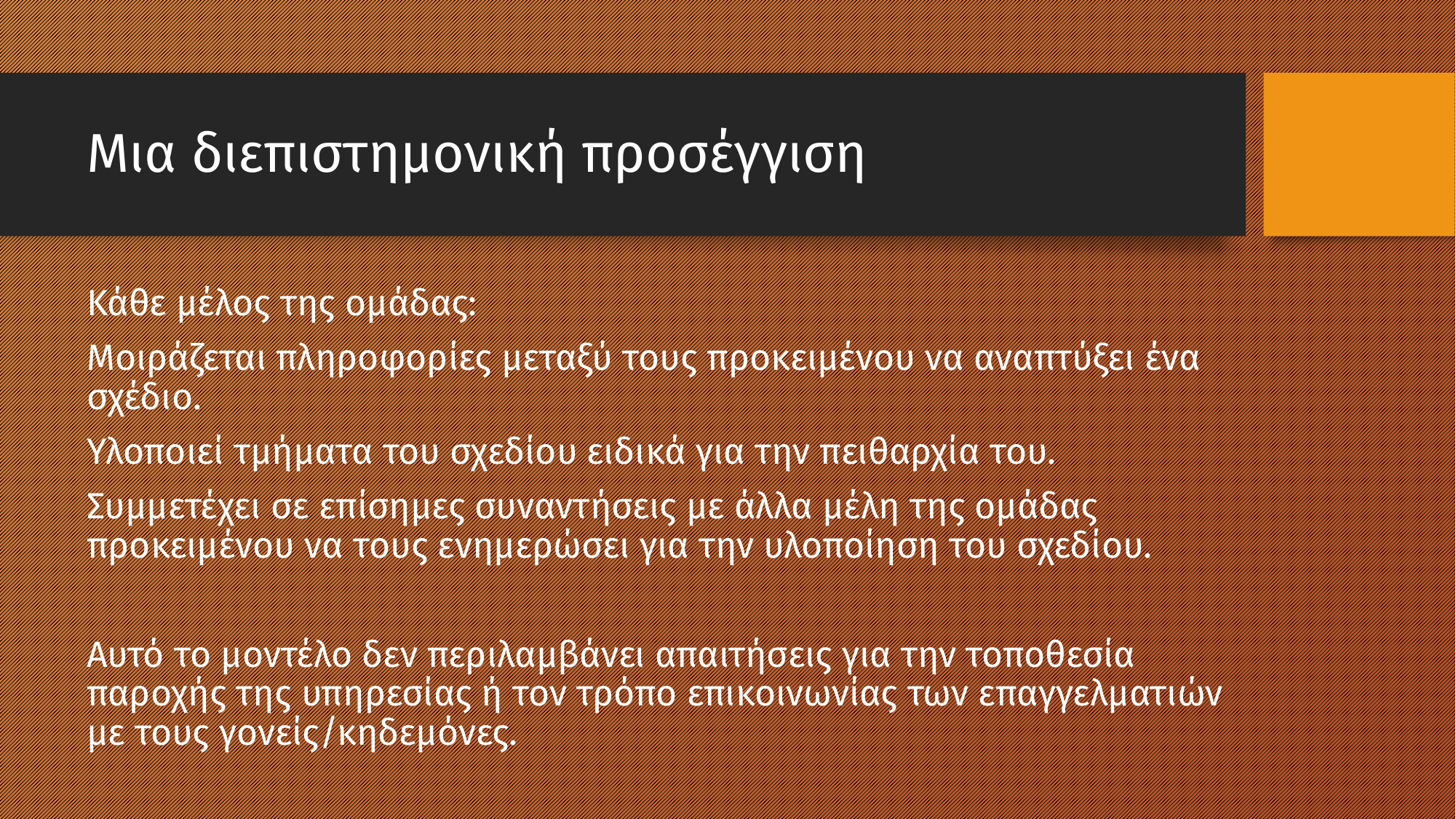

# Μια διεπιστημονική προσέγγιση
Κάθε μέλος της ομάδας:
Μοιράζεται πληροφορίες μεταξύ τους προκειμένου να αναπτύξει ένα σχέδιο.
Υλοποιεί τμήματα του σχεδίου ειδικά για την πειθαρχία του.
Συμμετέχει σε επίσημες συναντήσεις με άλλα μέλη της ομάδας προκειμένου να τους ενημερώσει για την υλοποίηση του σχεδίου.

Αυτό το μοντέλο δεν περιλαμβάνει απαιτήσεις για την τοποθεσία παροχής της υπηρεσίας ή τον τρόπο επικοινωνίας των επαγγελματιών με τους γονείς/κηδεμόνες.